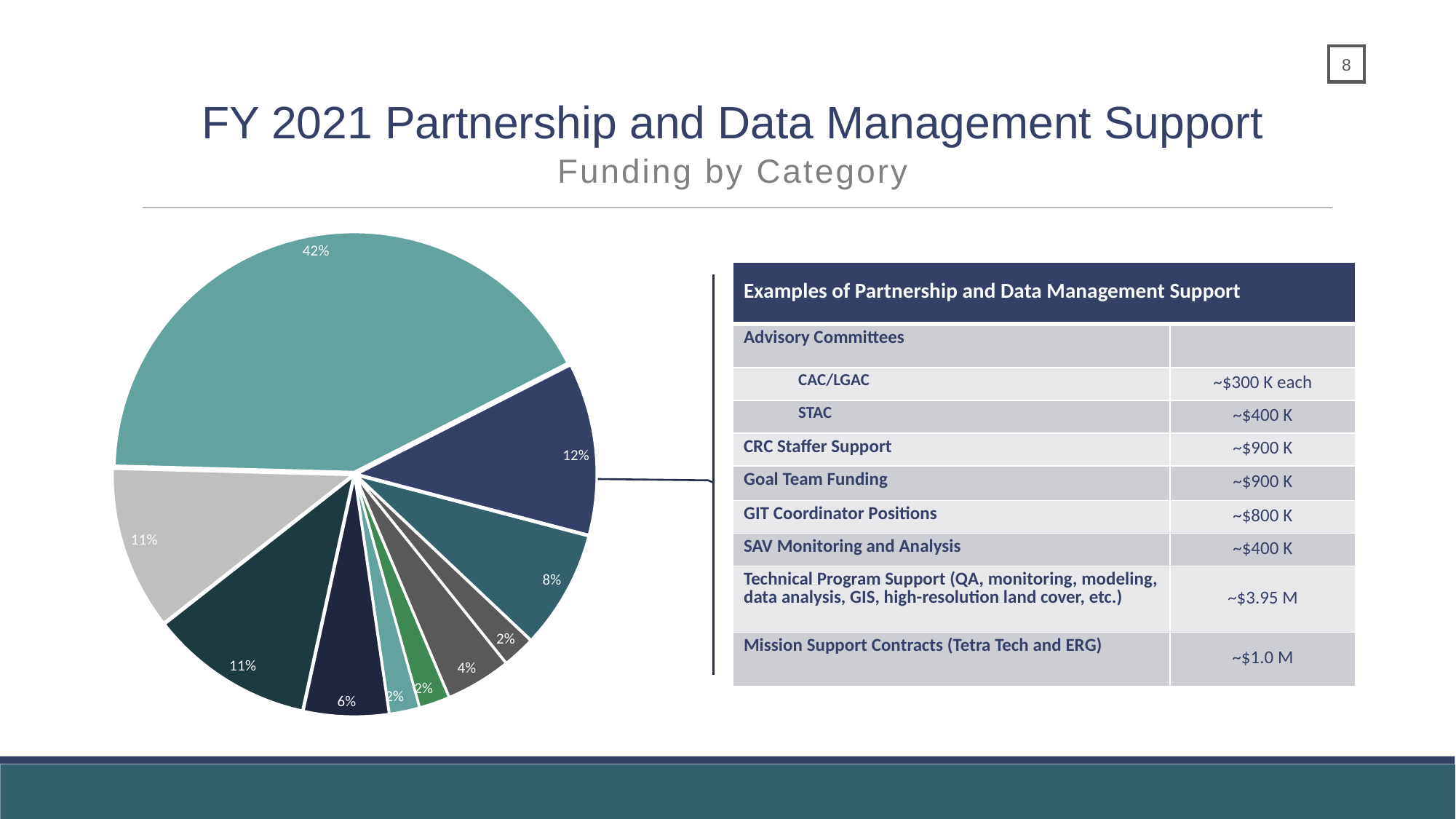

FY 2021 Partnership and Data Management Support
Funding by Category

### Chart

| Category |  |  |  |
|---|---|---|---|
| Partnership & Data Management Support | 10135.0 | None | None |
| Program Operations & Support | 6958.0 | None | None |
| Reporting & Accountability | 1920.0 | None | None |
| Permit Review and Rule Development, Guidance & Implementation | 3844.0 | None | None |
| Enforcement | 1794.0 | None | None |
| TMDL Implementation & Analysis | 1777.0 | None | None |
| WQ Monitoring Grants | 5000.0 | None | None |
| Small Watershed Grant Program | 9625.0 | None | None |
| Innovative Nutrient Sediment Reduction Grants | 9625.0 | None | None |
| State Implementation Grants | 36822.0 | None | None |
| Examples of Partnership and Data Management Support |  |
| --- | --- |
| Advisory Committees |  |
| CAC/LGAC | ~$300 K each |
| STAC | ~$400 K |
| CRC Staffer Support | ~$900 K |
| Goal Team Funding | ~$900 K |
| GIT Coordinator Positions | ~$800 K |
| SAV Monitoring and Analysis | ~$400 K |
| Technical Program Support (QA, monitoring, modeling, data analysis, GIS, high-resolution land cover, etc.) | ~$3.95 M |
| Mission Support Contracts (Tetra Tech and ERG) | ~$1.0 M |